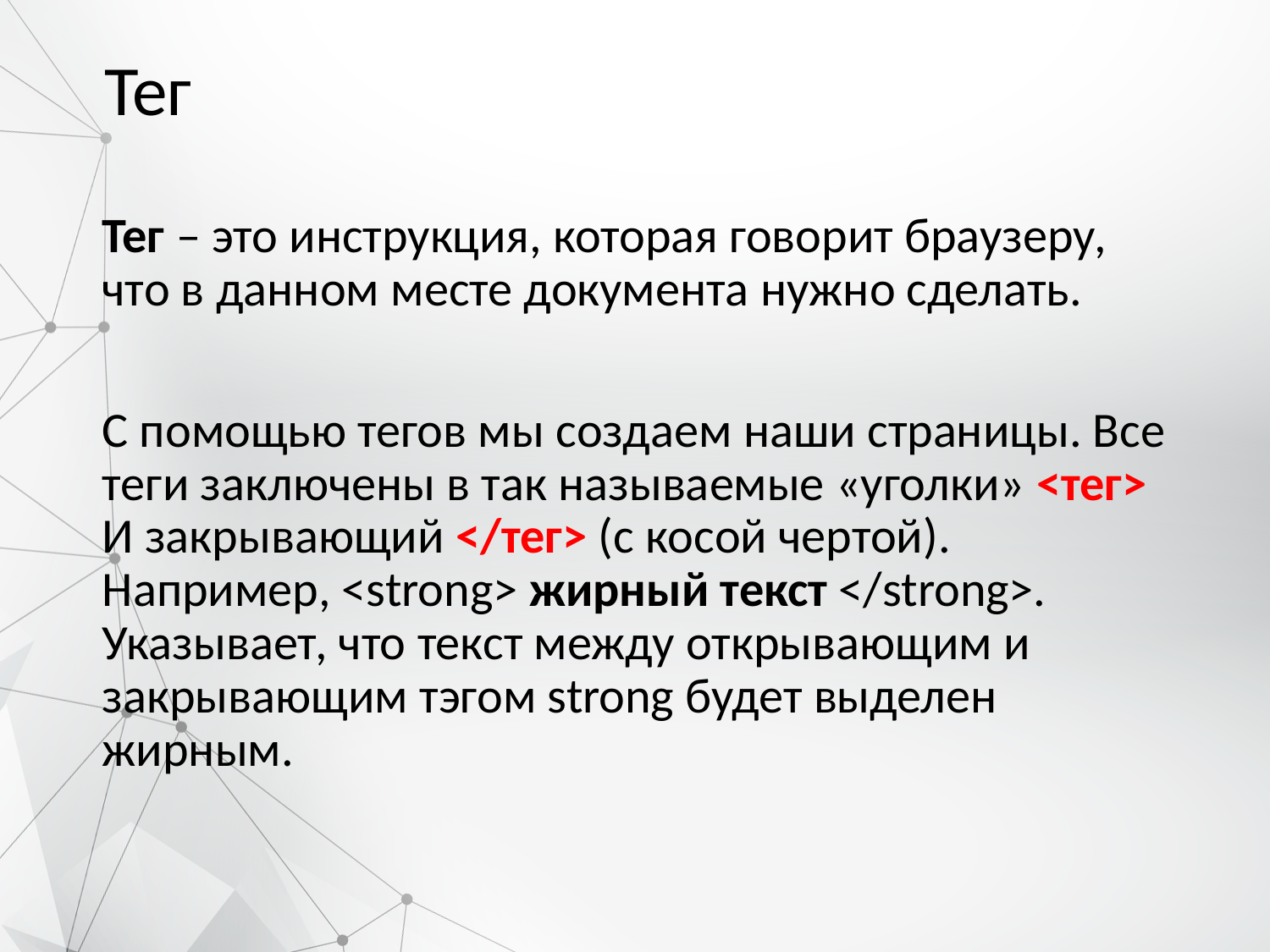

# Тег
Тег – это инструкция, которая говорит браузеру, что в данном месте документа нужно сделать.

С помощью тегов мы создаем наши страницы. Все теги заключены в так называемые «уголки» <тег> И закрывающий </тег> (с косой чертой). Например, <strong> жирный текст </strong>. Указывает, что текст между открывающим и закрывающим тэгом strong будет выделен жирным.